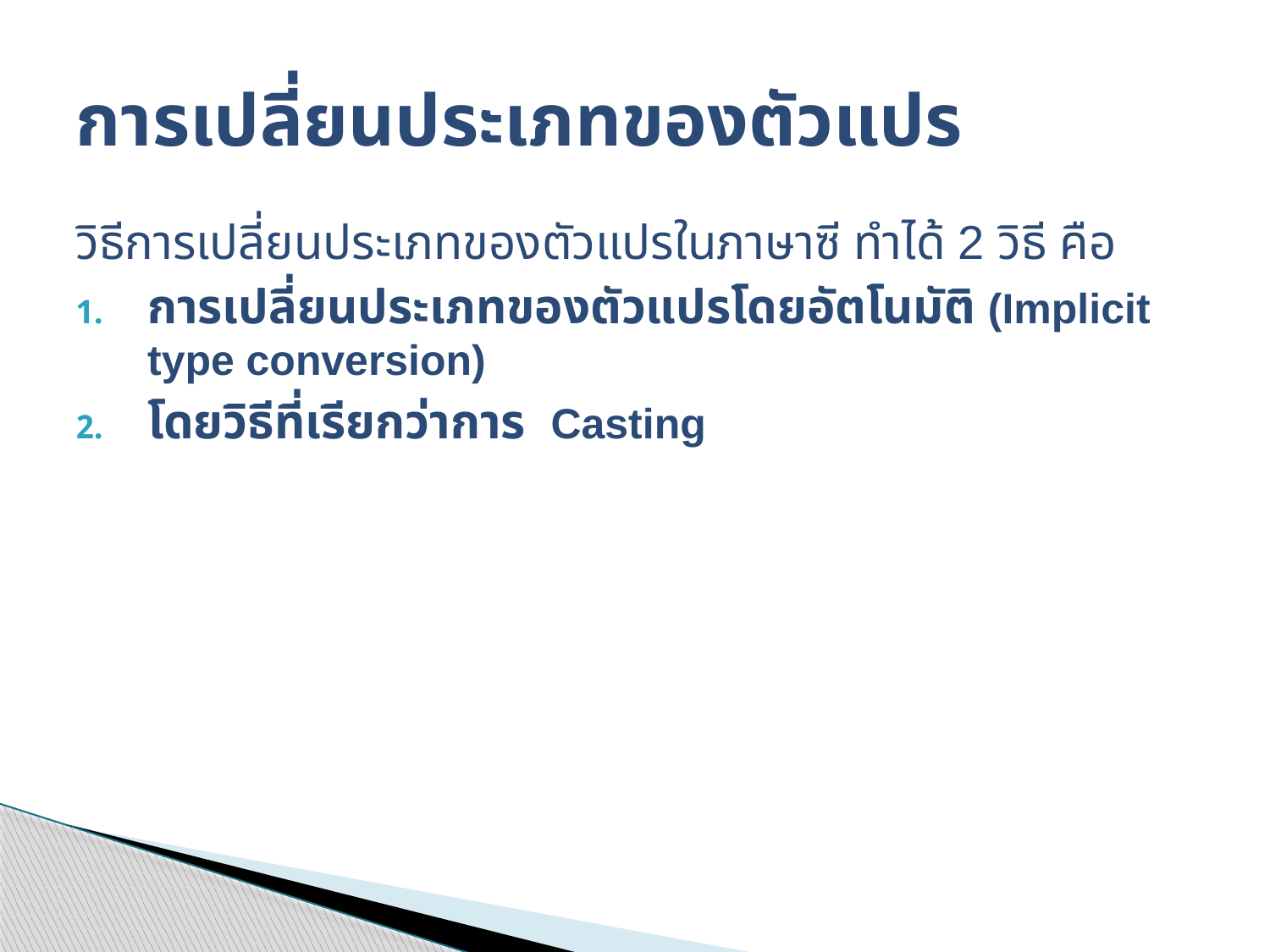

# การเปลี่ยนประเภทของตัวแปร
วิธีการเปลี่ยนประเภทของตัวแปรในภาษาซี ทำได้ 2 วิธี คือ
การเปลี่ยนประเภทของตัวแปรโดยอัตโนมัติ (Implicit type conversion)
โดยวิธีที่เรียกว่าการ  Casting